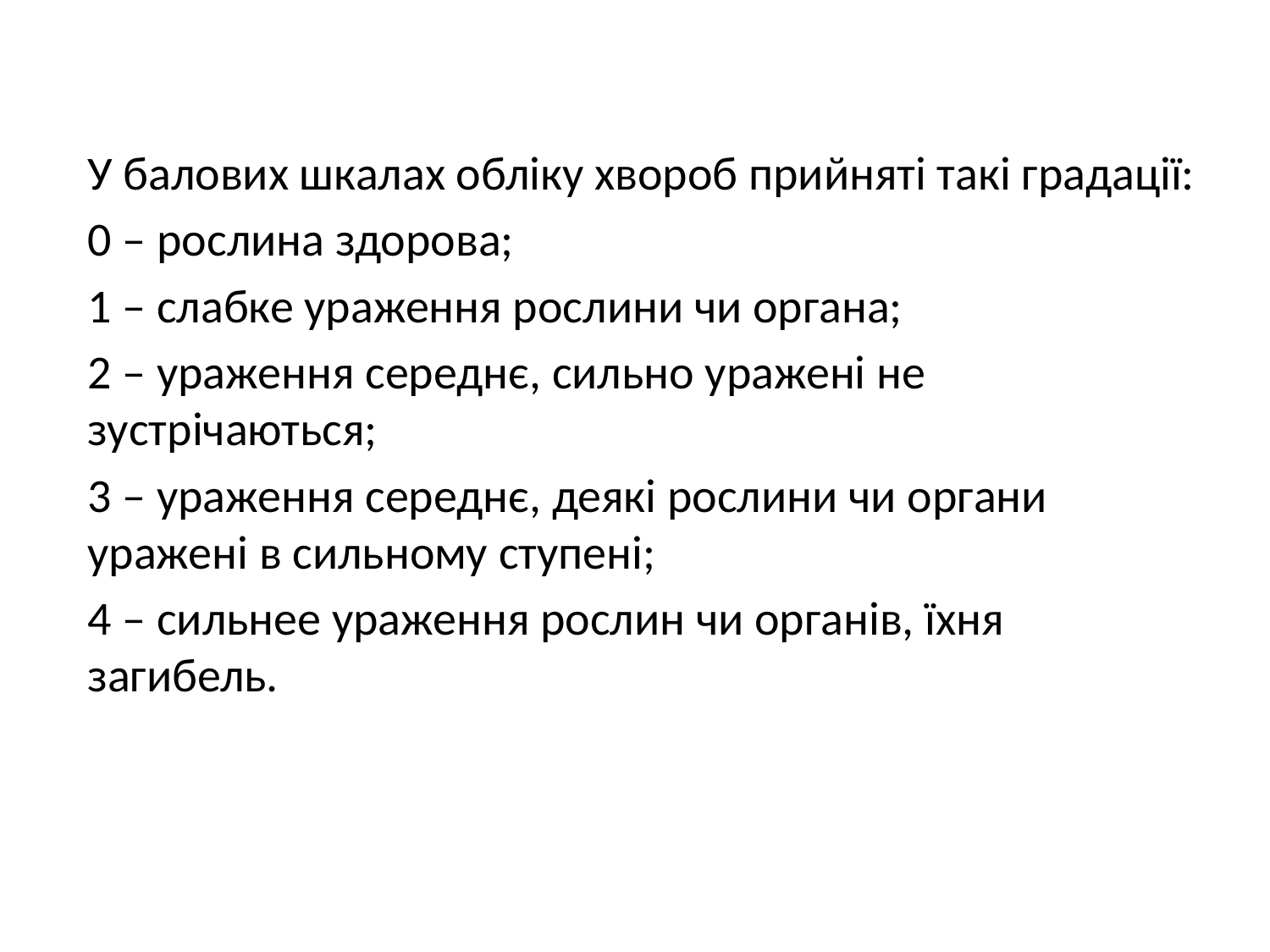

У балових шкалах обліку хвороб прийняті такі градації:
0 – рослина здорова;
1 – слабке ураження рослини чи органа;
2 – ураження середнє, сильно уражені не зустрічаються;
3 – ураження середнє, деякі рослини чи органи уражені в сильному ступені;
4 – сильнее ураження рослин чи органів, їхня загибель.